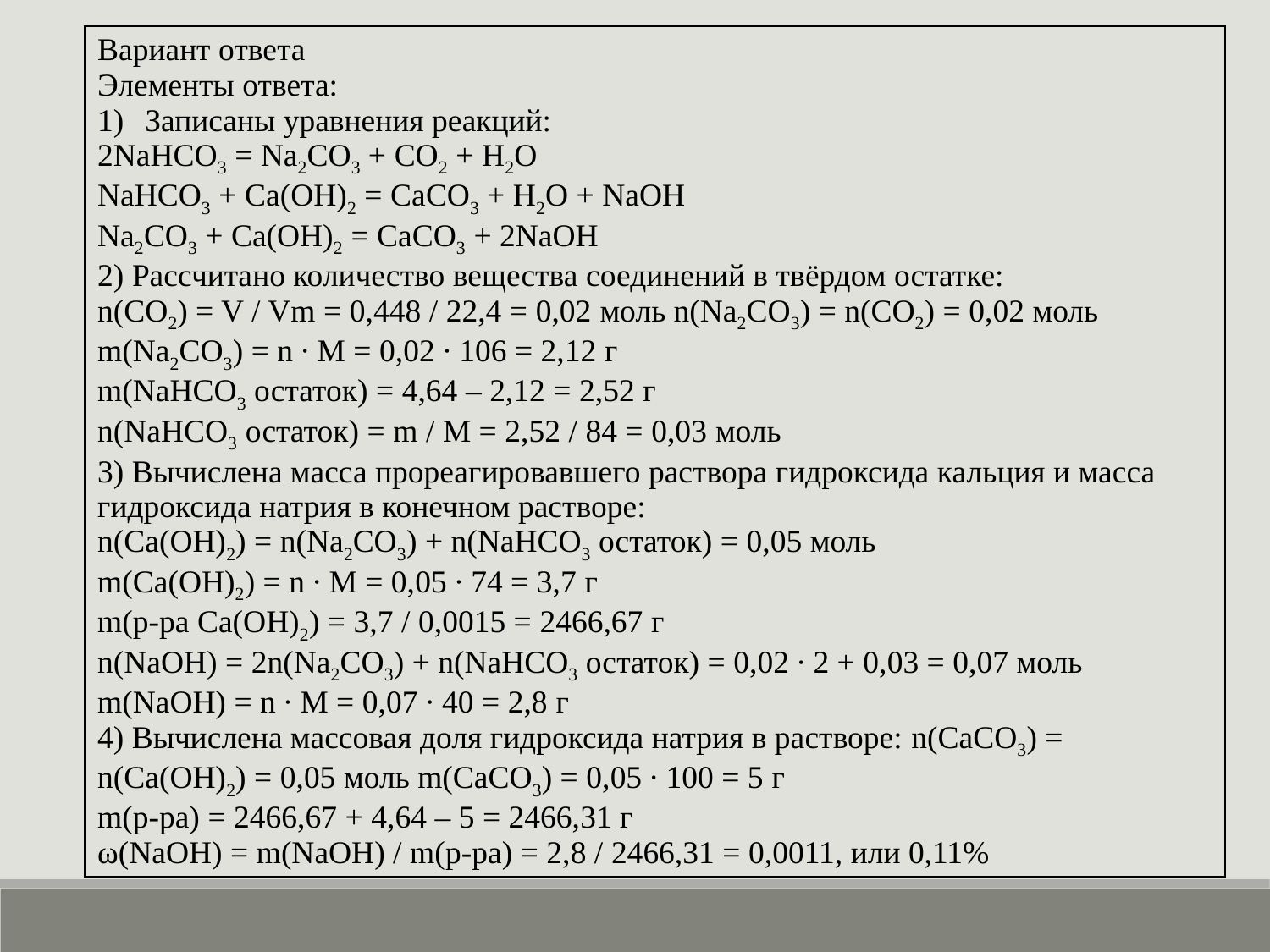

| Вариант ответа Элементы ответа: Записаны уравнения реакций: 2NaHCO3 = Na2CO3 + CO2 + H2O NaHCO3 + Ca(OH)2 = CaCO3 + H2O + NaOH Na2CO3 + Ca(OH)2 = CaCO3 + 2NaOH 2) Рассчитано количество вещества соединений в твёрдом остатке: n(CO2) = V / Vm = 0,448 / 22,4 = 0,02 моль n(Na2CO3) = n(CO2) = 0,02 моль m(Na2CO3) = n ∙ M = 0,02 ∙ 106 = 2,12 г m(NaHCO3 остаток) = 4,64 – 2,12 = 2,52 г n(NaHCO3 остаток) = m / M = 2,52 / 84 = 0,03 моль 3) Вычислена масса прореагировавшего раствора гидроксида кальция и масса гидроксида натрия в конечном растворе: n(Ca(OH)2) = n(Na2CO3) + n(NaHCO3 остаток) = 0,05 моль m(Ca(OH)2) = n ∙ M = 0,05 ∙ 74 = 3,7 г m(р-ра Ca(OH)2) = 3,7 / 0,0015 = 2466,67 г n(NaOH) = 2n(Na2CO3) + n(NaHCO3 остаток) = 0,02 ∙ 2 + 0,03 = 0,07 моль m(NaOH) = n ∙ M = 0,07 ∙ 40 = 2,8 г 4) Вычислена массовая доля гидроксида натрия в растворе: n(CaCO3) = n(Ca(OH)2) = 0,05 моль m(CaCO3) = 0,05 ∙ 100 = 5 г m(р-ра) = 2466,67 + 4,64 – 5 = 2466,31 г ω(NaOH) = m(NaOH) / m(р-ра) = 2,8 / 2466,31 = 0,0011, или 0,11% |
| --- |